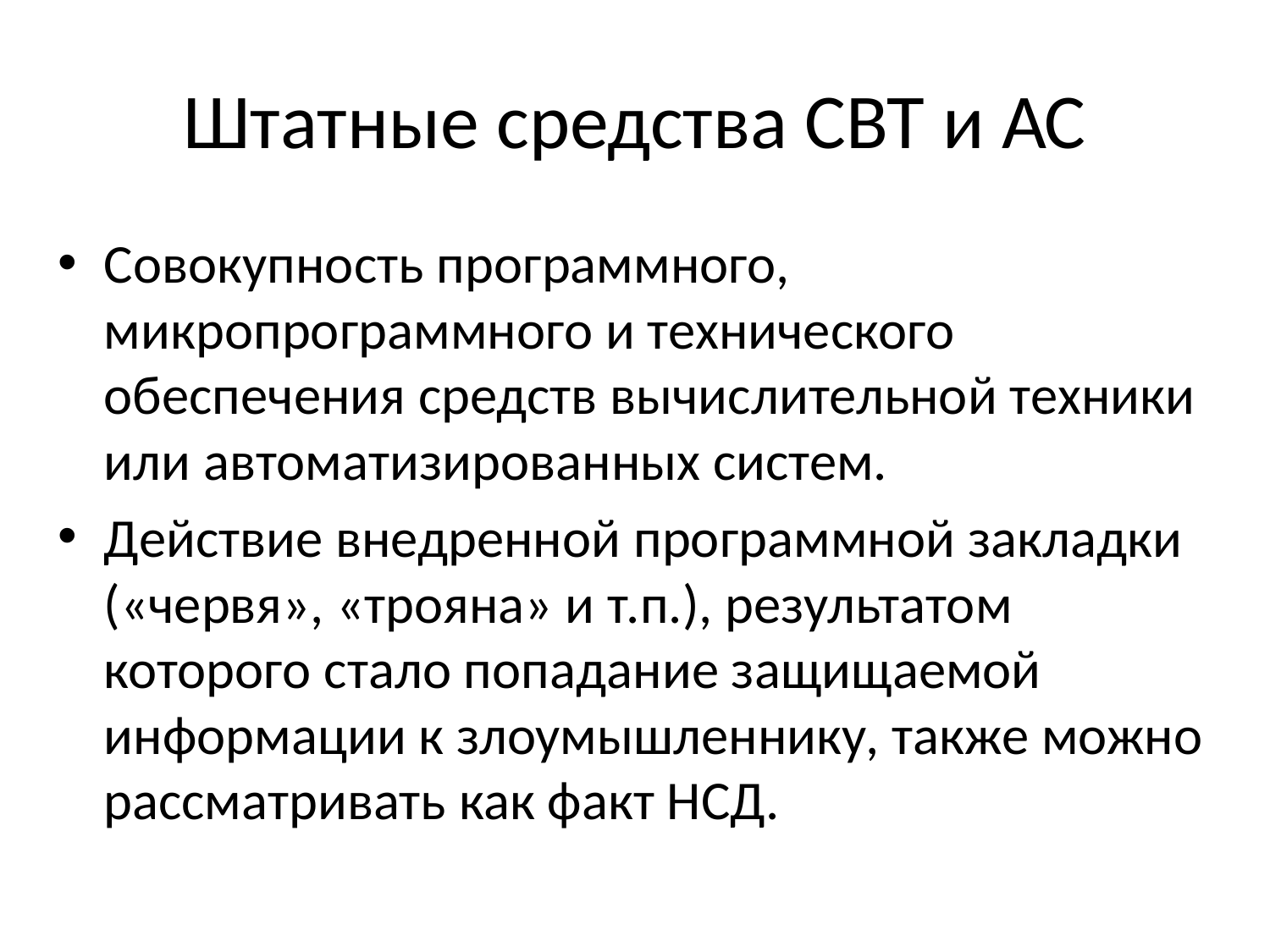

# Штатные средства СВТ и АС
Совокупность программного, микропрограммного и технического обеспечения средств вычислительной техники или автоматизированных систем.
Действие внедренной программной закладки («червя», «трояна» и т.п.), результатом которого стало попадание защищаемой информации к злоумышленнику, также можно рассматривать как факт НСД.